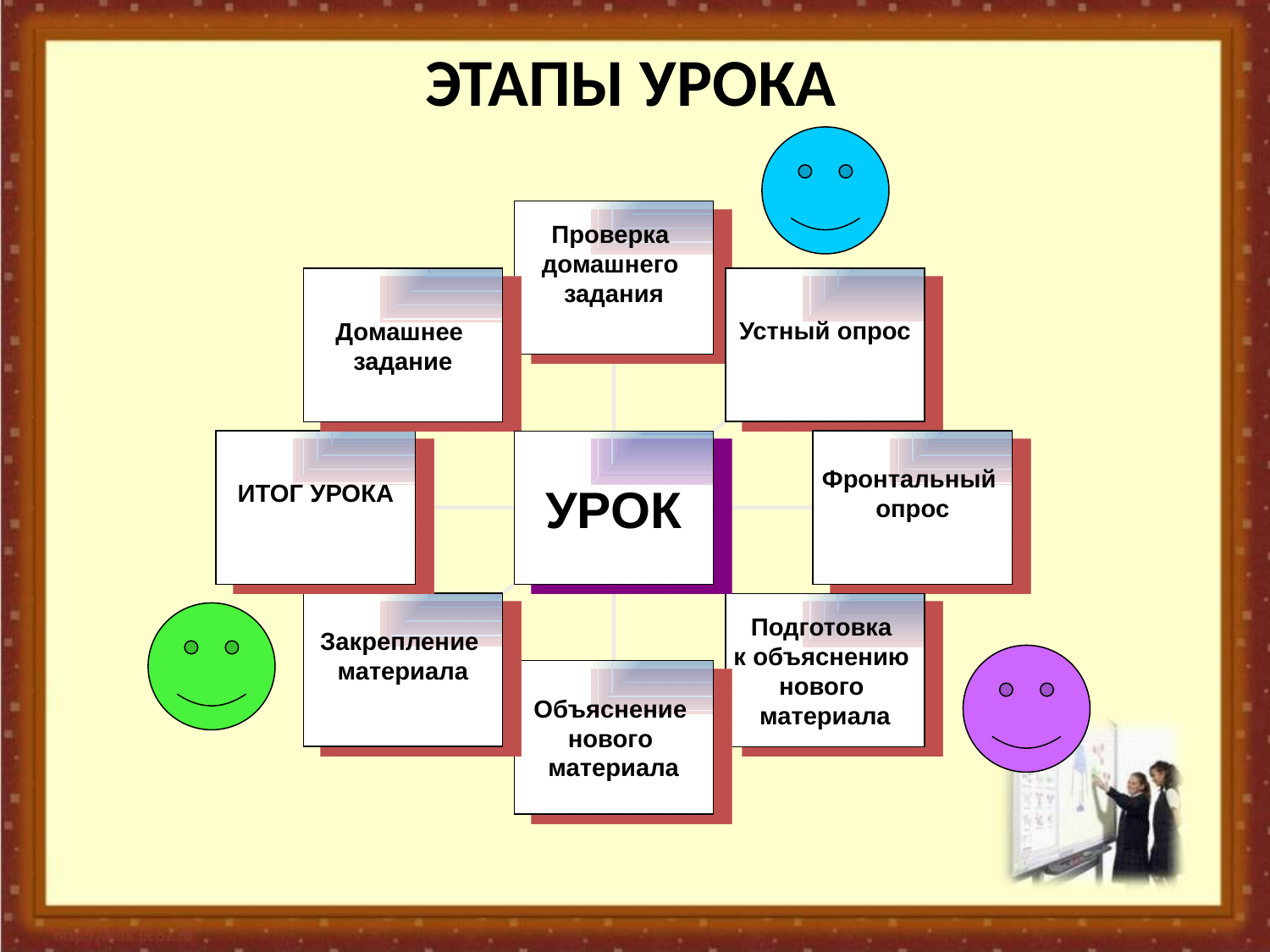

# ЭТАПЫ УРОКА

Проверка
домашнего
задания

Устный опрос

Домашнее
задание

ИТОГ УРОКА

Фронтальный
опрос

УРОК

Закрепление
материала

Подготовка
к объяснению
нового
материала
Объяснение
нового
материала